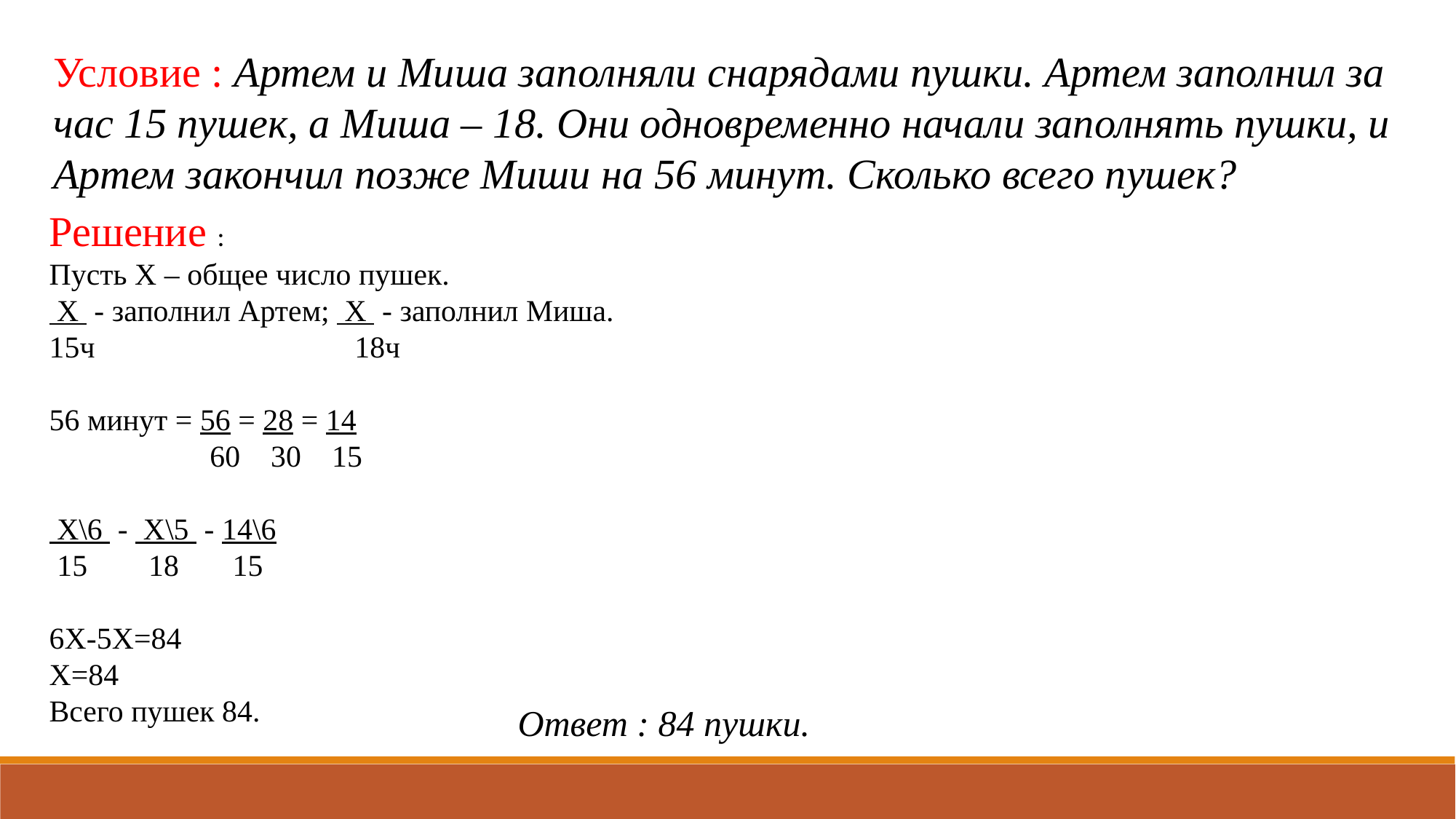

Условие : Артем и Миша заполняли снарядами пушки. Артем заполнил за
час 15 пушек, а Миша – 18. Они одновременно начали заполнять пушки, и
Артем закончил позже Миши на 56 минут. Сколько всего пушек?

Решение :
Пусть Х – общее число пушек.
 Х  - заполнил Артем;  Х  - заполнил Миша.
15ч                                  18ч

56 минут = 56 = 28 = 14
                     60    30    15

 Х\6  -  Х\5  - 14\6
 15        18       15

6Х-5Х=84
Х=84
Всего пушек 84.
Ответ : 84 пушки.